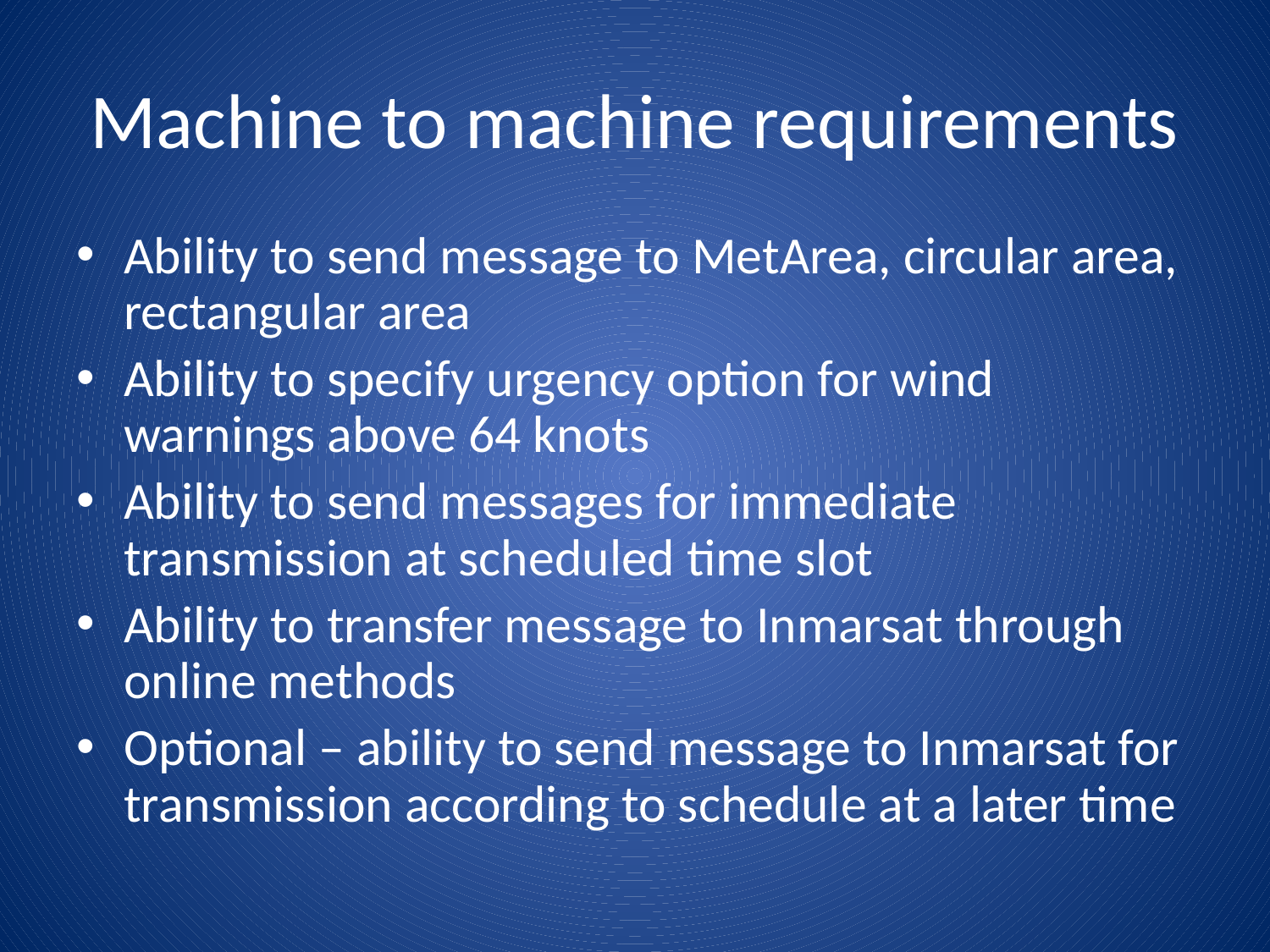

# Machine to machine requirements
Ability to send message to MetArea, circular area, rectangular area
Ability to specify urgency option for wind warnings above 64 knots
Ability to send messages for immediate transmission at scheduled time slot
Ability to transfer message to Inmarsat through online methods
Optional – ability to send message to Inmarsat for transmission according to schedule at a later time